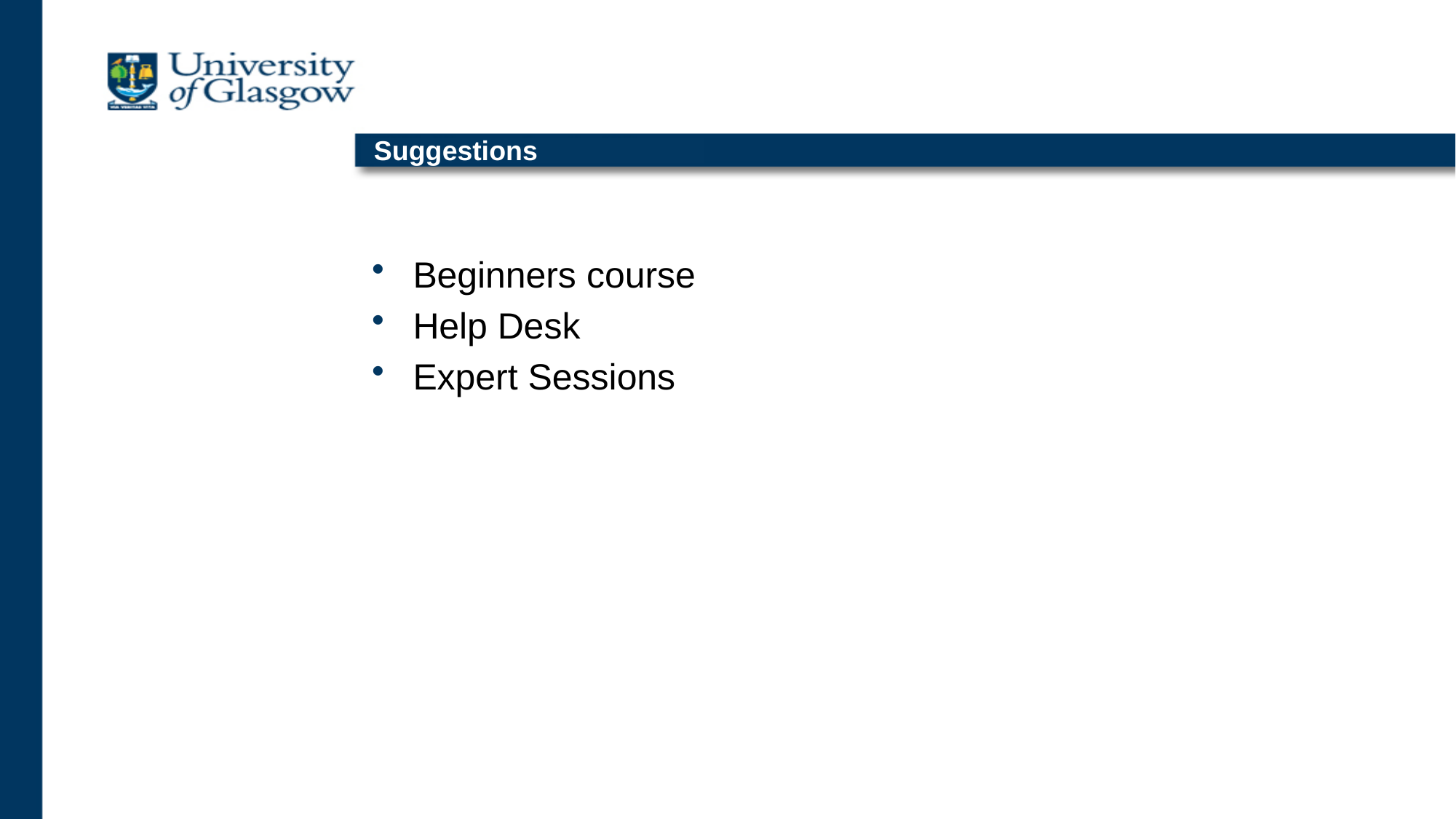

# Suggestions
Beginners course
Help Desk
Expert Sessions